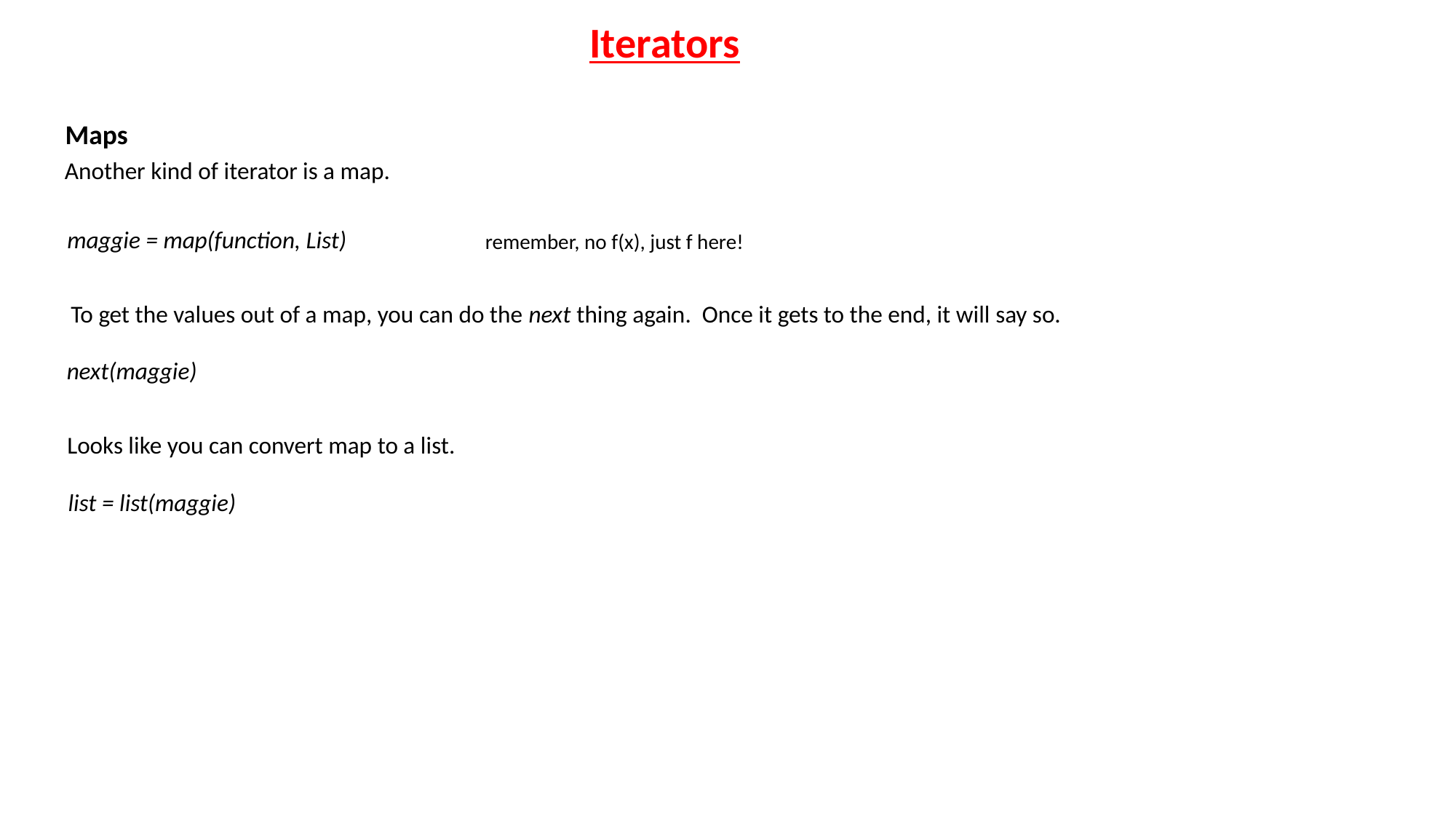

Iterators
Maps
Another kind of iterator is a map.
maggie = map(function, List)
remember, no f(x), just f here!
To get the values out of a map, you can do the next thing again.  Once it gets to the end, it will say so.
next(maggie)
Looks like you can convert map to a list.
list = list(maggie)